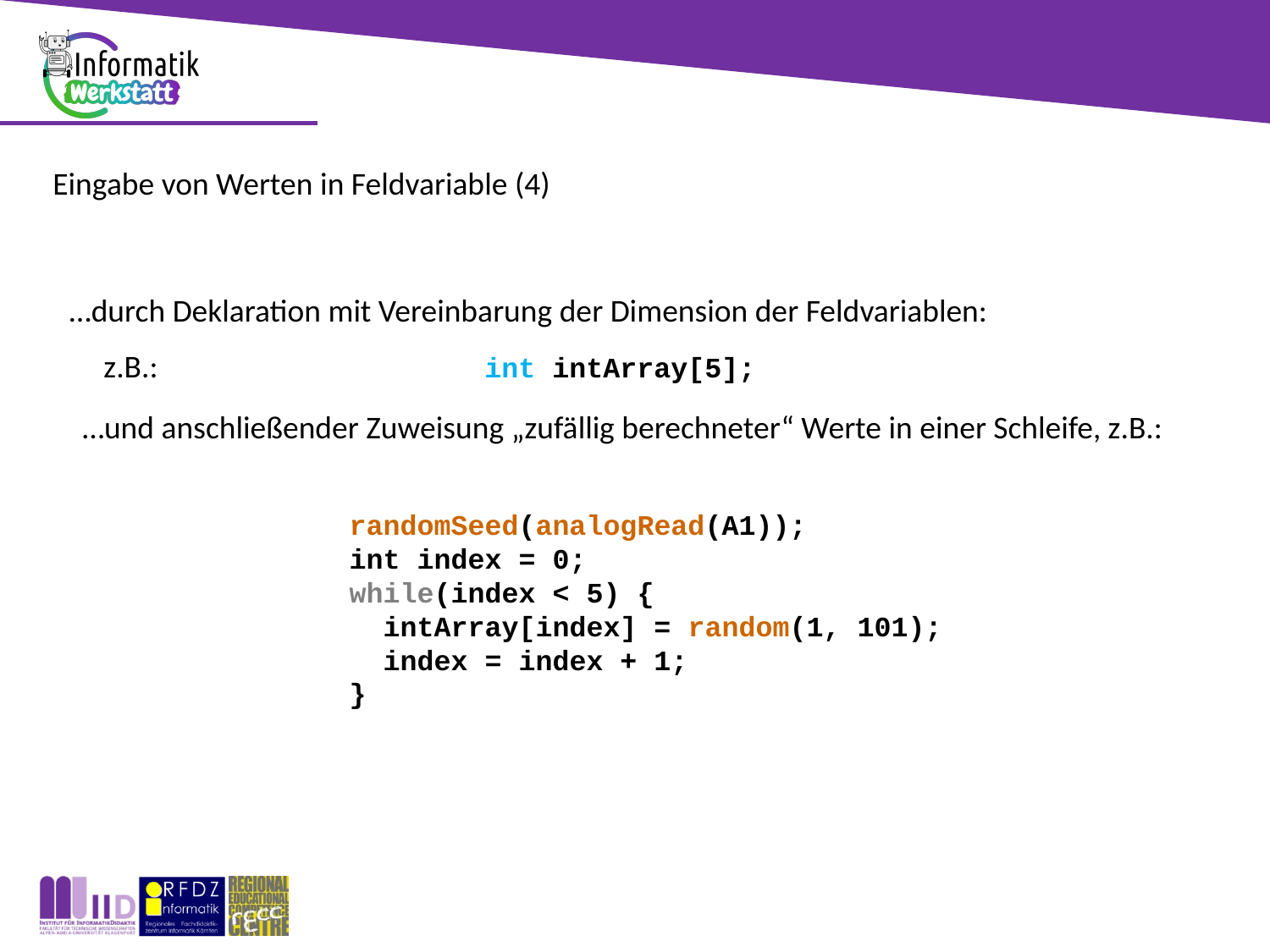

Eingabe von Werten in Feldvariable (4)
…durch Deklaration mit Vereinbarung der Dimension der Feldvariablen:
z.B.:			int intArray[5];
…und anschließender Zuweisung „zufällig berechneter“ Werte in einer Schleife, z.B.:
		randomSeed(analogRead(A1));
 		int index = 0;
		while(index < 5) {
		  intArray[index] = random(1, 101);
		  index = index + 1;
		}